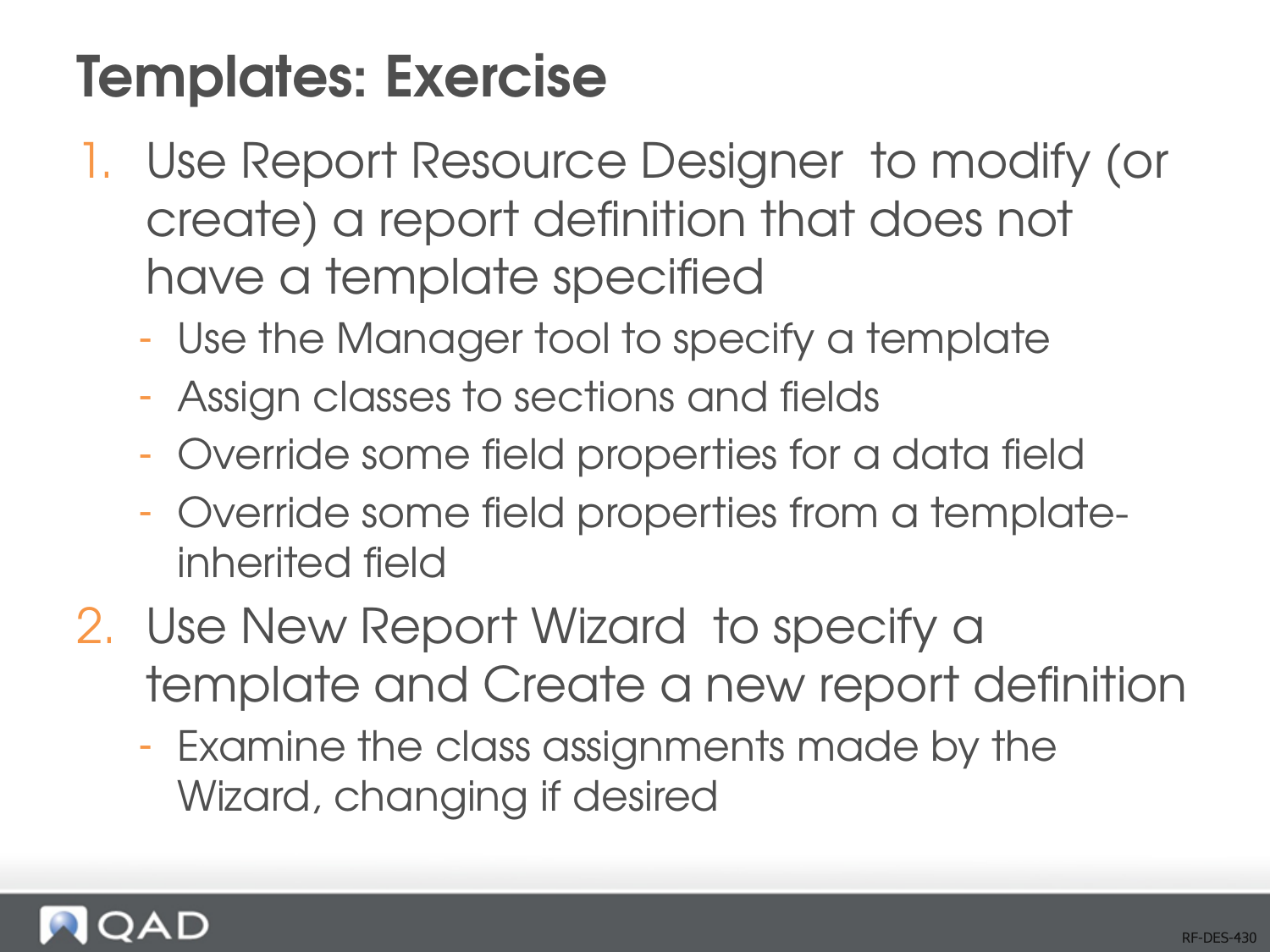

# Templates: Exercise
Use Report Resource Designer  to modify (or create) a report definition that does not have a template specified
Use the Manager tool to specify a template
Assign classes to sections and fields
Override some field properties for a data field
Override some field properties from a template-inherited field
Use New Report Wizard  to specify a template and Create a new report definition
Examine the class assignments made by the Wizard, changing if desired
RF-DES-430